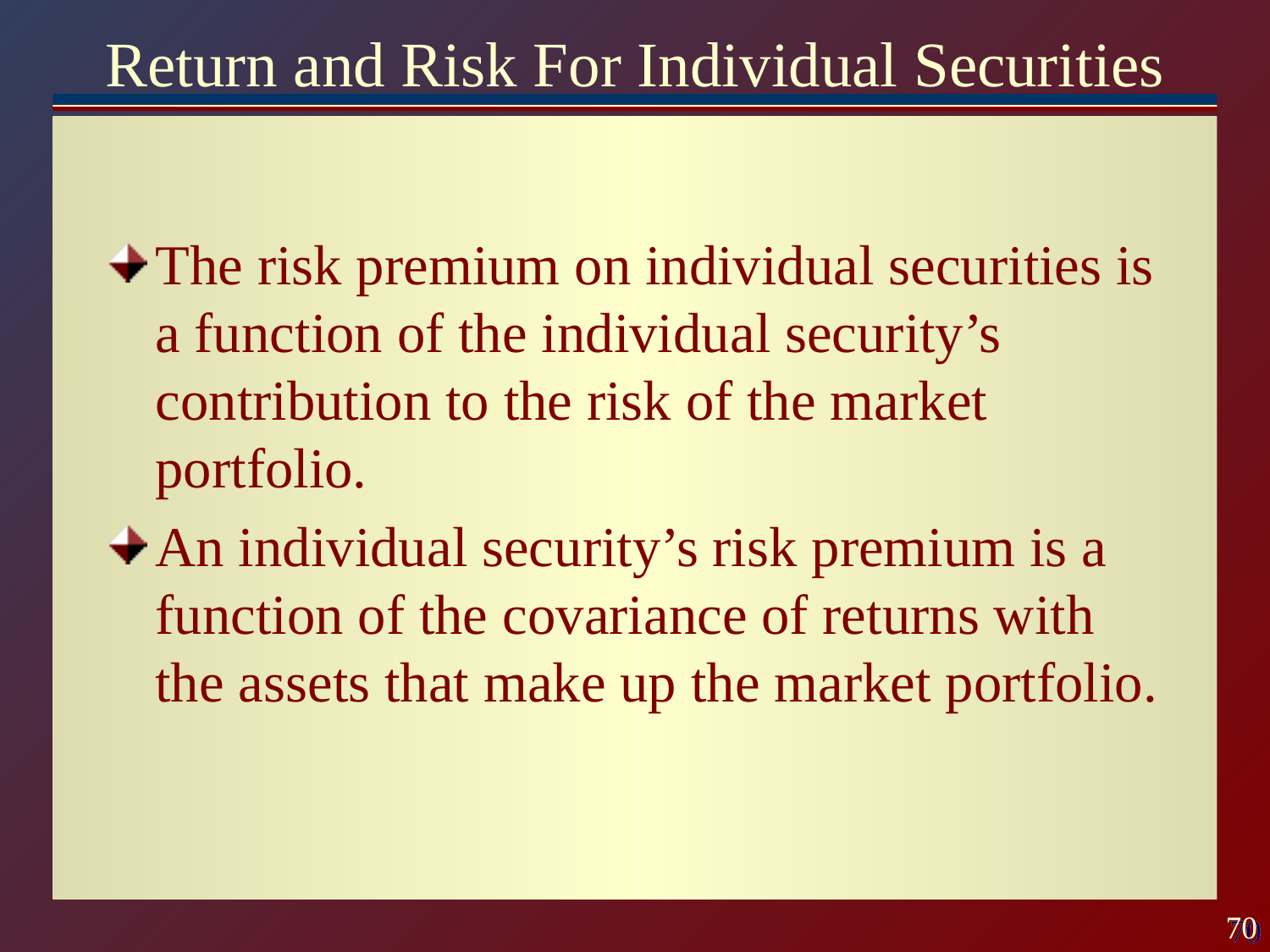

# Return and Risk For Individual Securities
The risk premium on individual securities is a function of the individual security’s contribution to the risk of the market portfolio.
An individual security’s risk premium is a function of the covariance of returns with the assets that make up the market portfolio.